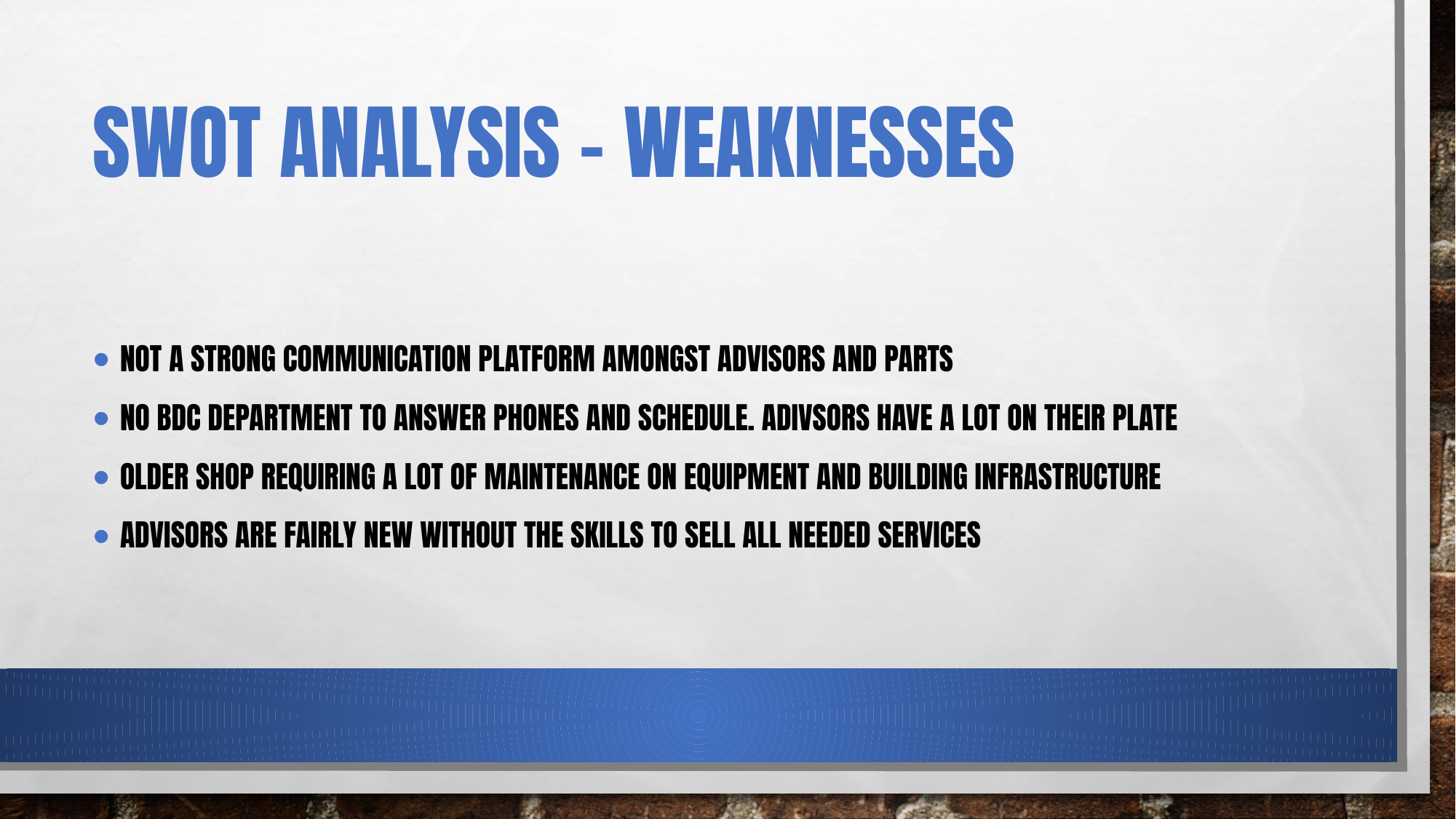

# SWOT Analysis - weaknesses
Not a strong communication platform amongst advisors and parts
No BDC department to answer phones and schedule. Adivsors have a lot on their plate
Older shop requiring a lot of maintenance on equipment and building infrastructure
Advisors are fairly new without the skills to sell all needed services